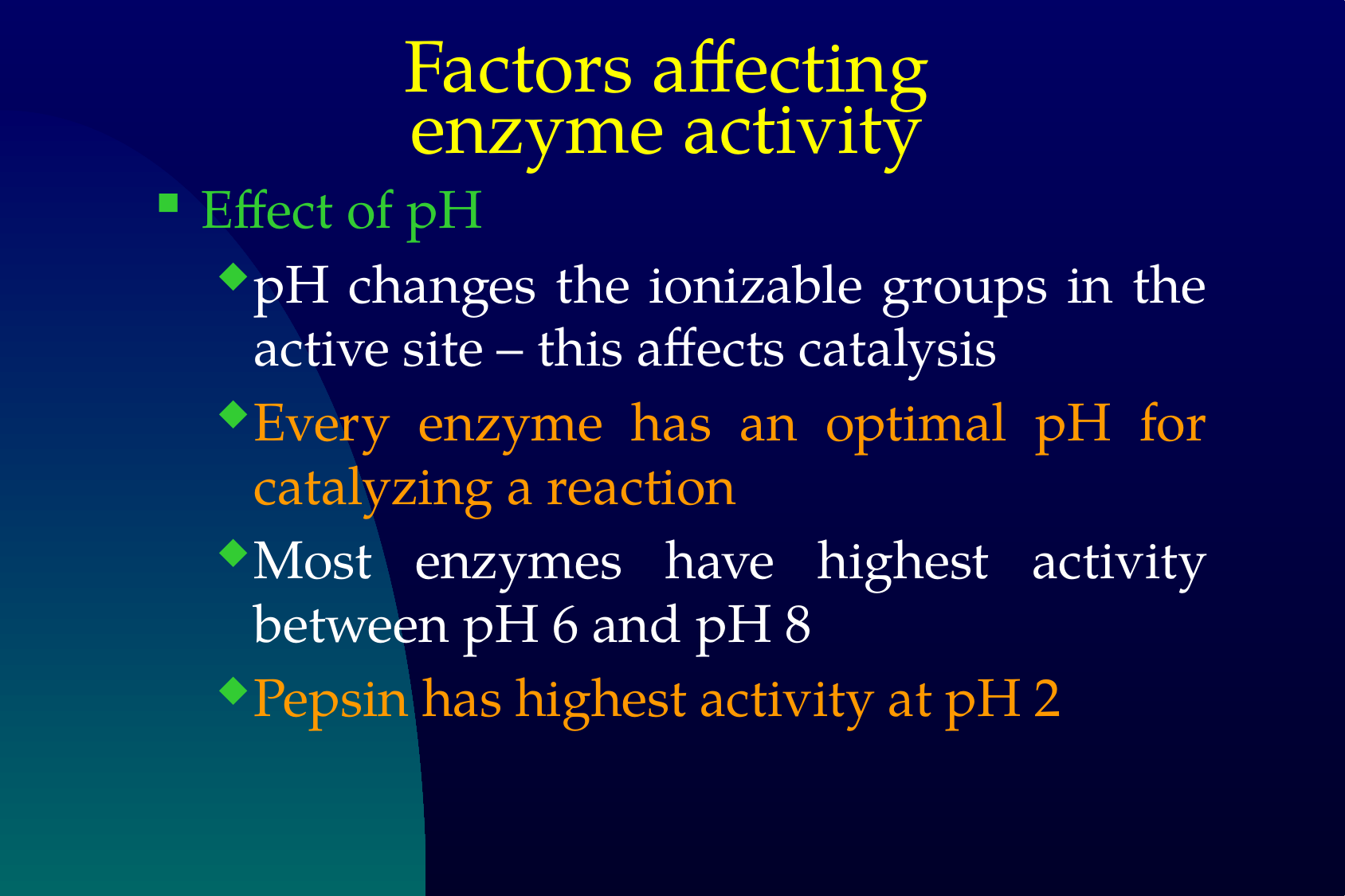

# Factors affecting enzyme activity
Effect of pH
pH changes the ionizable groups in the active site – this affects catalysis
Every enzyme has an optimal pH for catalyzing a reaction
Most enzymes have highest activity between pH 6 and pH 8
Pepsin has highest activity at pH 2